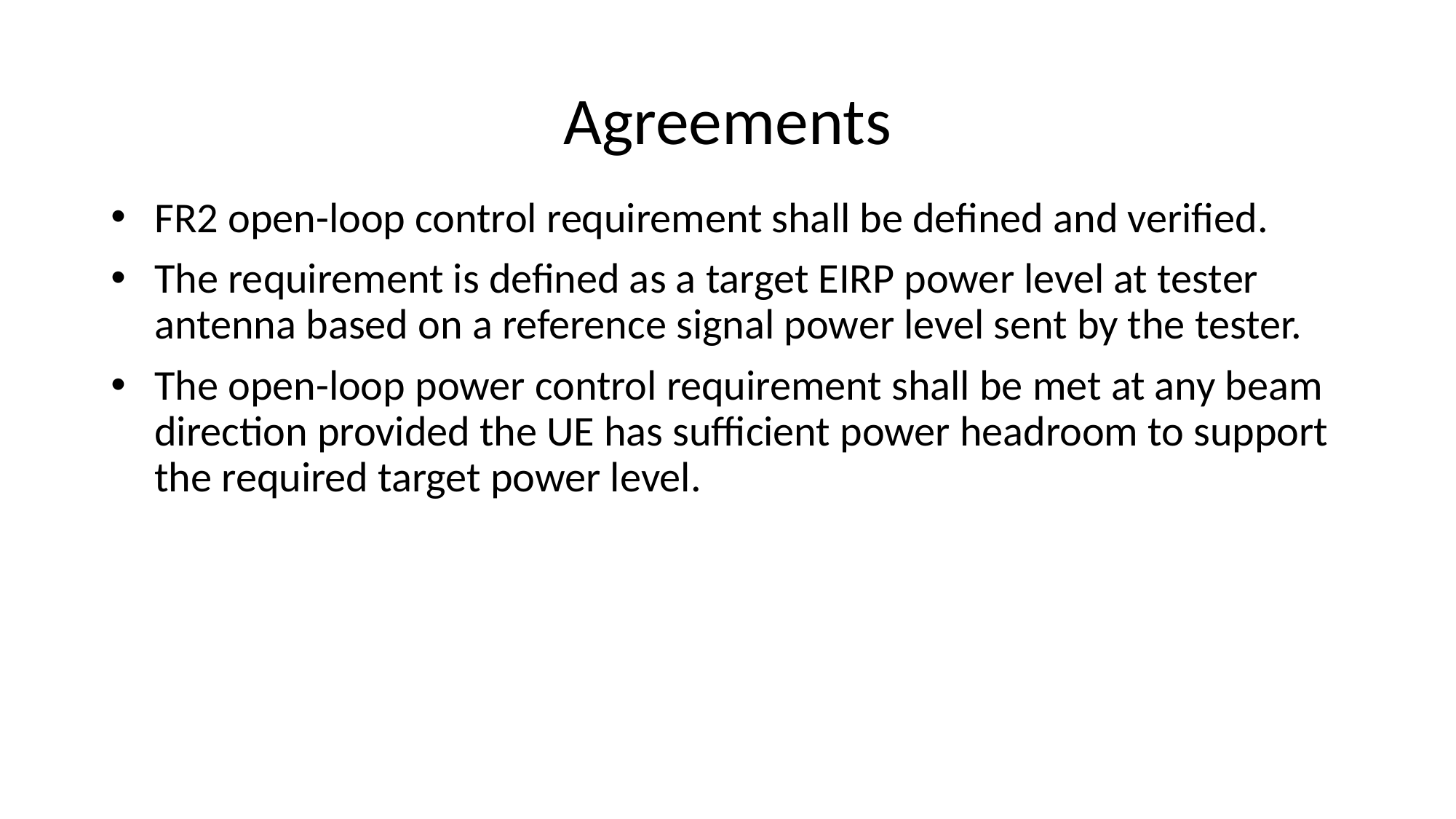

# Agreements
FR2 open-loop control requirement shall be defined and verified.
The requirement is defined as a target EIRP power level at tester antenna based on a reference signal power level sent by the tester.
The open-loop power control requirement shall be met at any beam direction provided the UE has sufficient power headroom to support the required target power level.